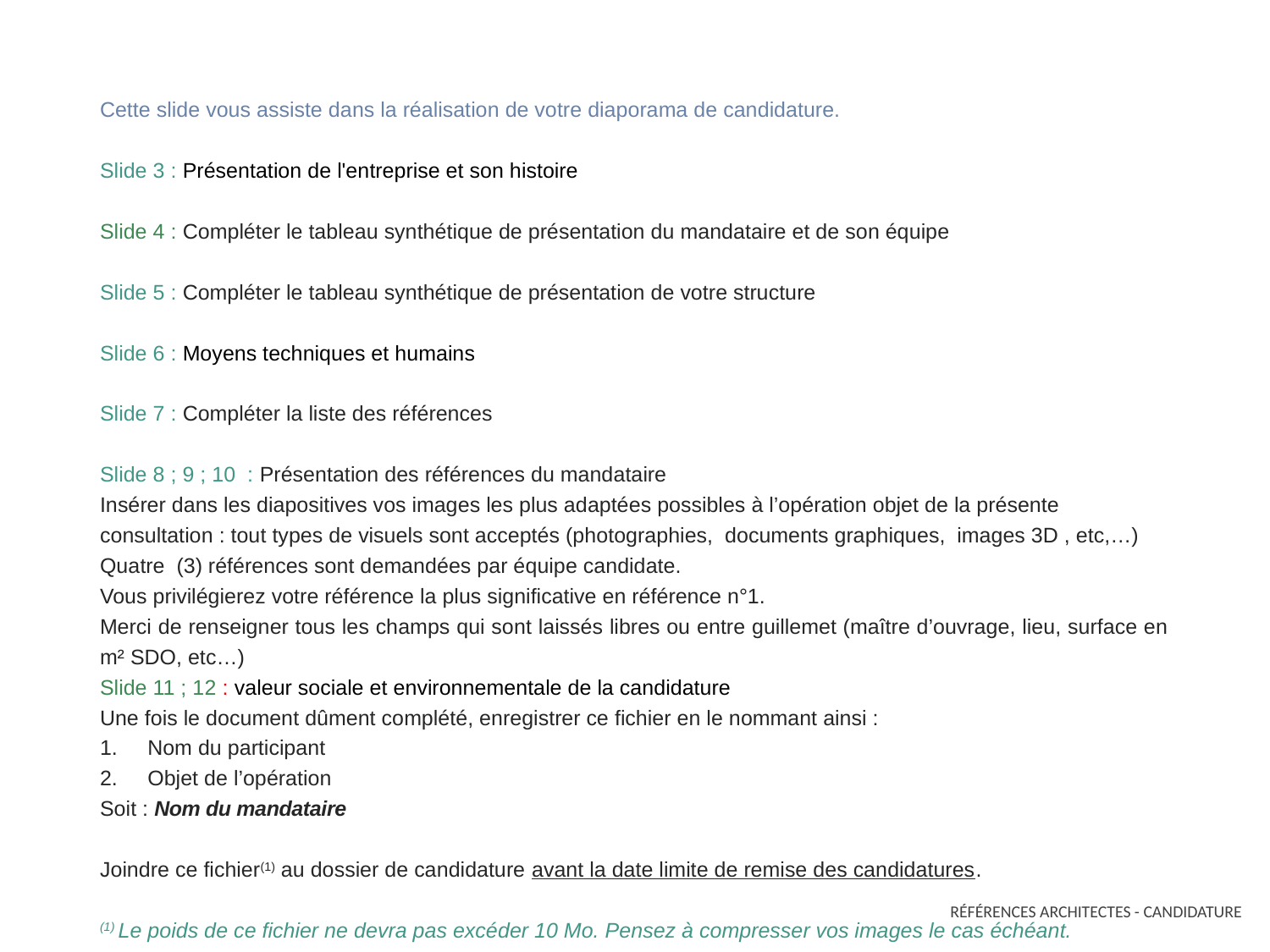

Cette slide vous assiste dans la réalisation de votre diaporama de candidature.

Slide 3 : Présentation de l'entreprise et son histoire

Slide 4 : Compléter le tableau synthétique de présentation du mandataire et de son équipe

Slide 5 : Compléter le tableau synthétique de présentation de votre structure

Slide 6 : Moyens techniques et humains

Slide 7 : Compléter la liste des références

Slide 8 ; 9 ; 10  : Présentation des références du mandataire
Insérer dans les diapositives vos images les plus adaptées possibles à l’opération objet de la présente consultation : tout types de visuels sont acceptés (photographies,  documents graphiques,  images 3D , etc,…)
Quatre  (3) références sont demandées par équipe candidate.
Vous privilégierez votre référence la plus significative en référence n°1.
Merci de renseigner tous les champs qui sont laissés libres ou entre guillemet (maître d’ouvrage, lieu, surface en m² SDO, etc…)
Slide 11 ; 12 : valeur sociale et environnementale de la candidature
Une fois le document dûment complété, enregistrer ce fichier en le nommant ainsi :
Nom du participant
Objet de l’opération
Soit : Nom du mandataire

Joindre ce fichier(1) au dossier de candidature avant la date limite de remise des candidatures.

(1) Le poids de ce fichier ne devra pas excéder 10 Mo. Pensez à compresser vos images le cas échéant.

Références architectes - Candidature